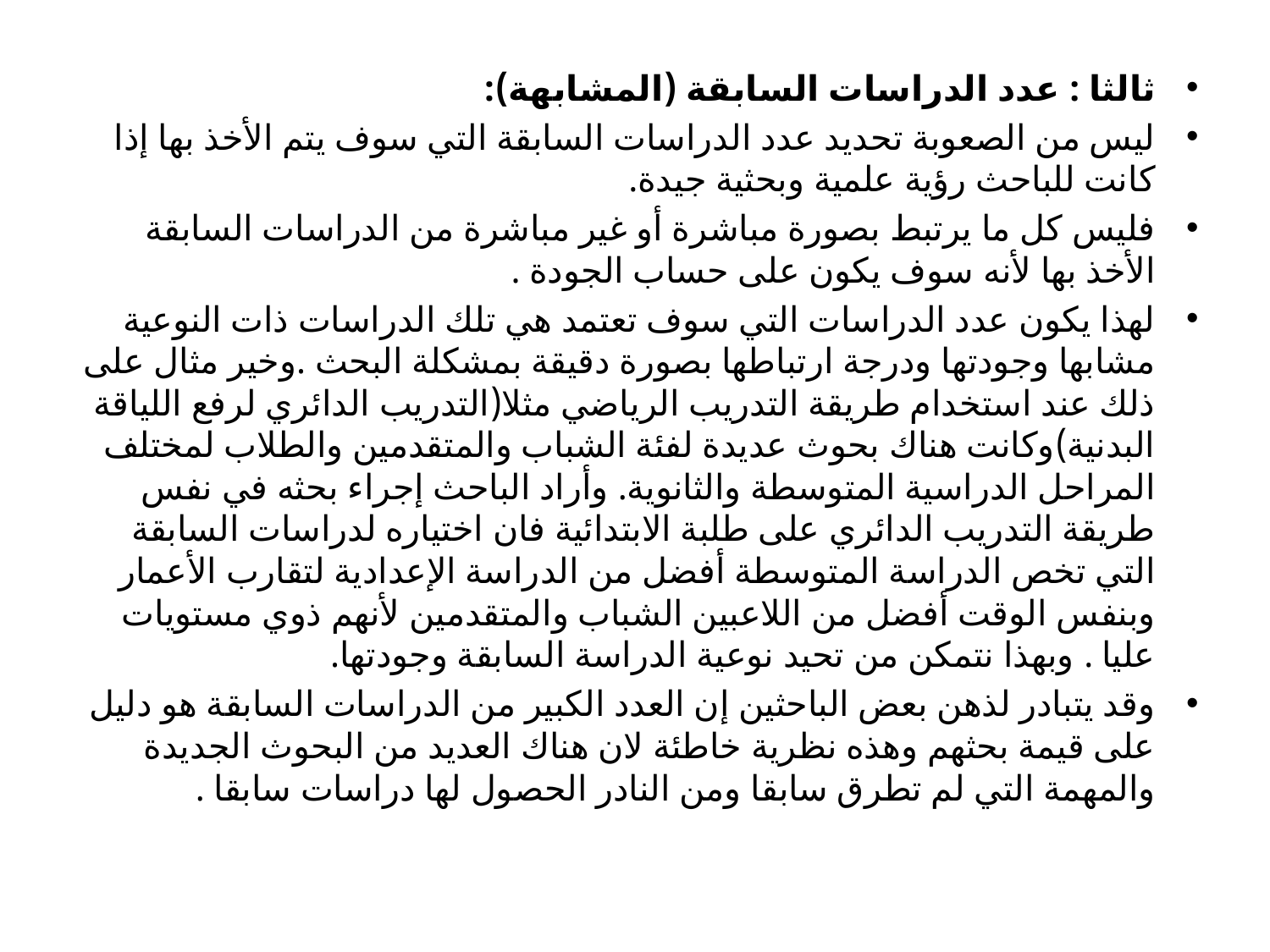

ثالثا : عدد الدراسات السابقة (المشابهة):
ليس من الصعوبة تحديد عدد الدراسات السابقة التي سوف يتم الأخذ بها إذا كانت للباحث رؤية علمية وبحثية جيدة.
فليس كل ما يرتبط بصورة مباشرة أو غير مباشرة من الدراسات السابقة الأخذ بها لأنه سوف يكون على حساب الجودة .
لهذا يكون عدد الدراسات التي سوف تعتمد هي تلك الدراسات ذات النوعية مشابها وجودتها ودرجة ارتباطها بصورة دقيقة بمشكلة البحث .وخير مثال على ذلك عند استخدام طريقة التدريب الرياضي مثلا(التدريب الدائري لرفع اللياقة البدنية)وكانت هناك بحوث عديدة لفئة الشباب والمتقدمين والطلاب لمختلف المراحل الدراسية المتوسطة والثانوية. وأراد الباحث إجراء بحثه في نفس طريقة التدريب الدائري على طلبة الابتدائية فان اختياره لدراسات السابقة التي تخص الدراسة المتوسطة أفضل من الدراسة الإعدادية لتقارب الأعمار وبنفس الوقت أفضل من اللاعبين الشباب والمتقدمين لأنهم ذوي مستويات عليا . وبهذا نتمكن من تحيد نوعية الدراسة السابقة وجودتها.
وقد يتبادر لذهن بعض الباحثين إن العدد الكبير من الدراسات السابقة هو دليل على قيمة بحثهم وهذه نظرية خاطئة لان هناك العديد من البحوث الجديدة والمهمة التي لم تطرق سابقا ومن النادر الحصول لها دراسات سابقا .